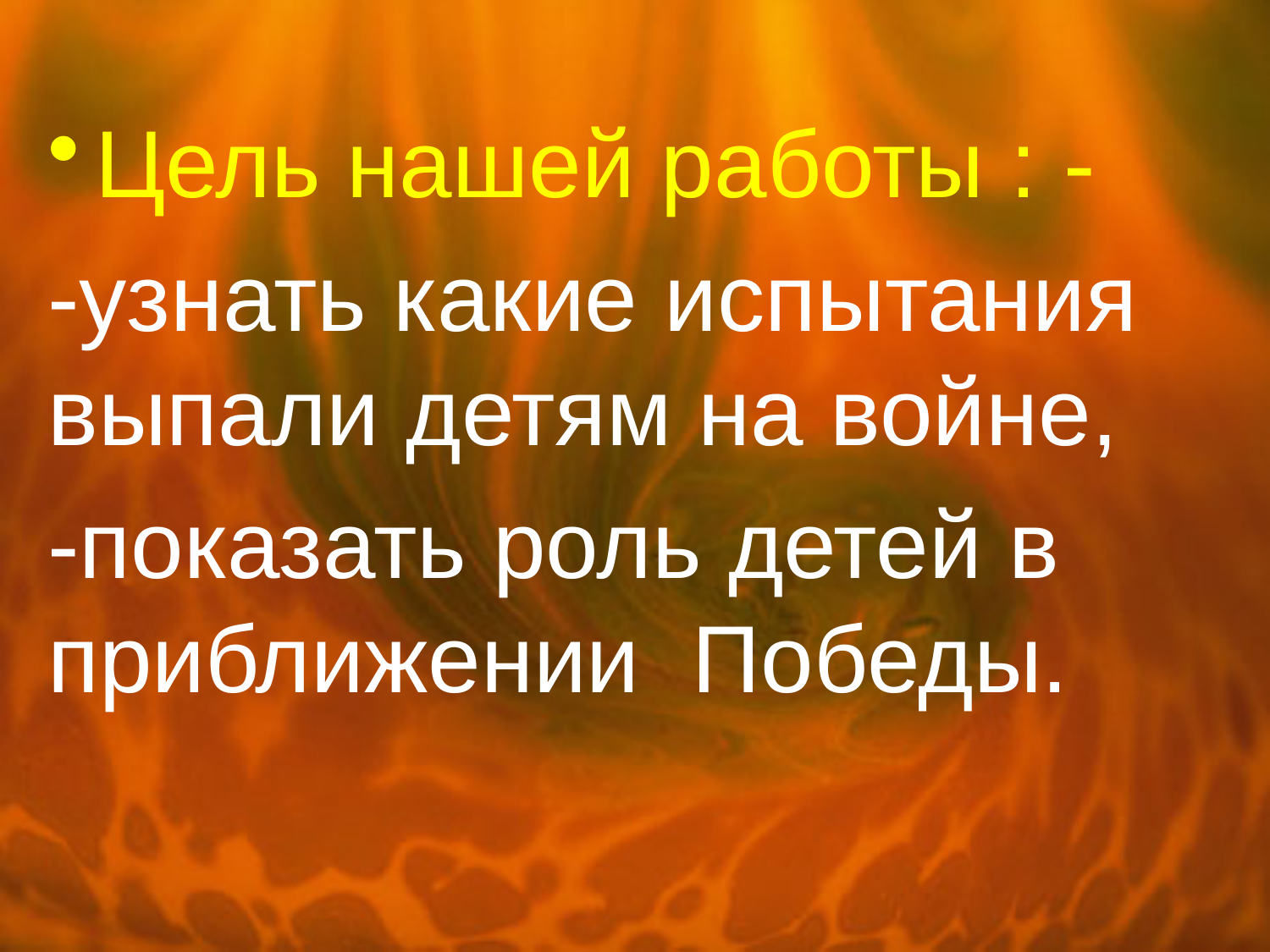

#
Цель нашей работы : -
-узнать какие испытания выпали детям на войне,
-показать роль детей в приближении  Победы.